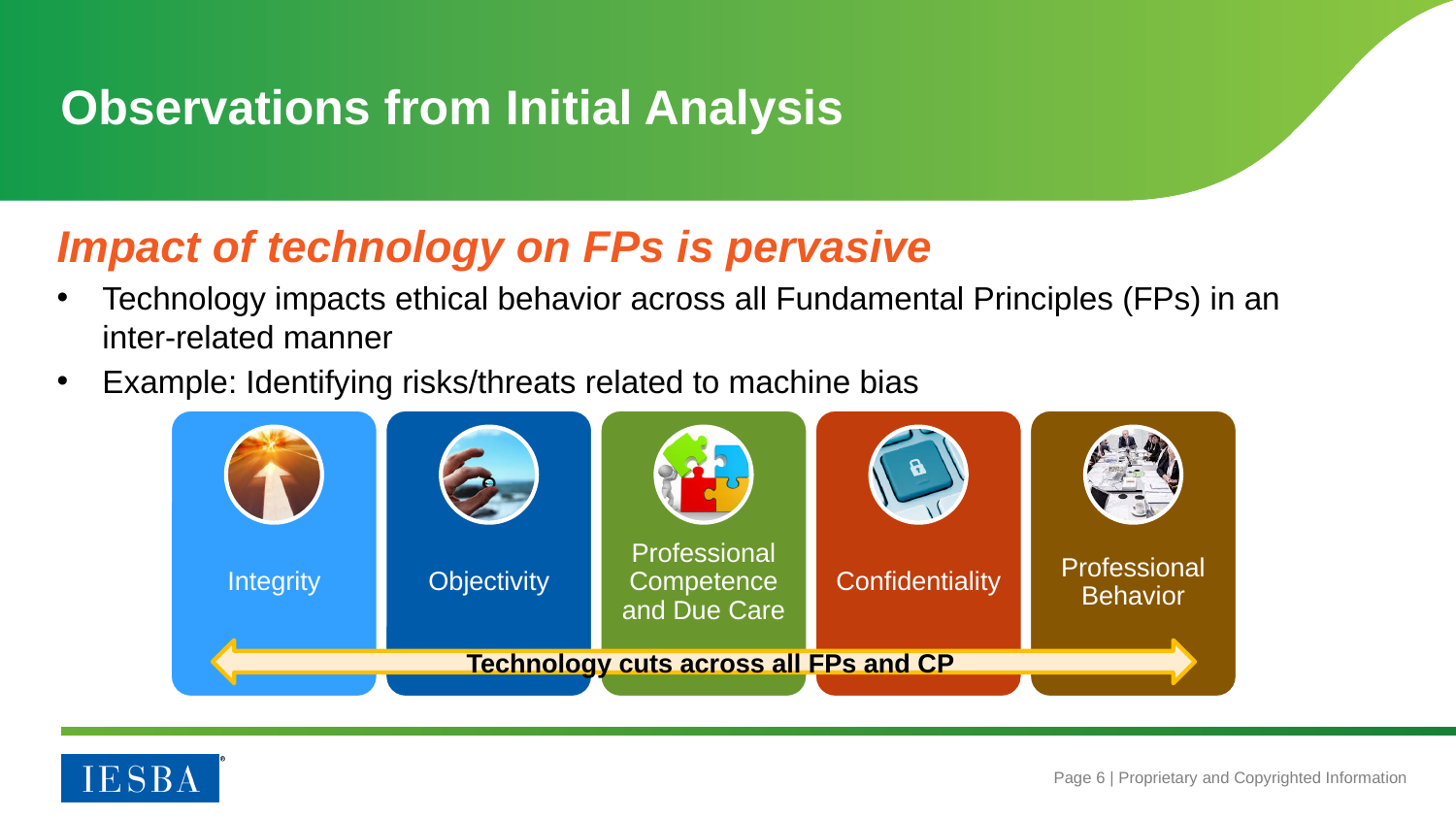

# Observations from Initial Analysis
Impact of technology on FPs is pervasive
Technology impacts ethical behavior across all Fundamental Principles (FPs) in an
inter-related manner
Example: Identifying risks/threats related to machine bias
Integrity
Objectivity
Professional Competence and Due Care
Confidentiality
Professional Behavior
Technology cuts across all FPs and CP